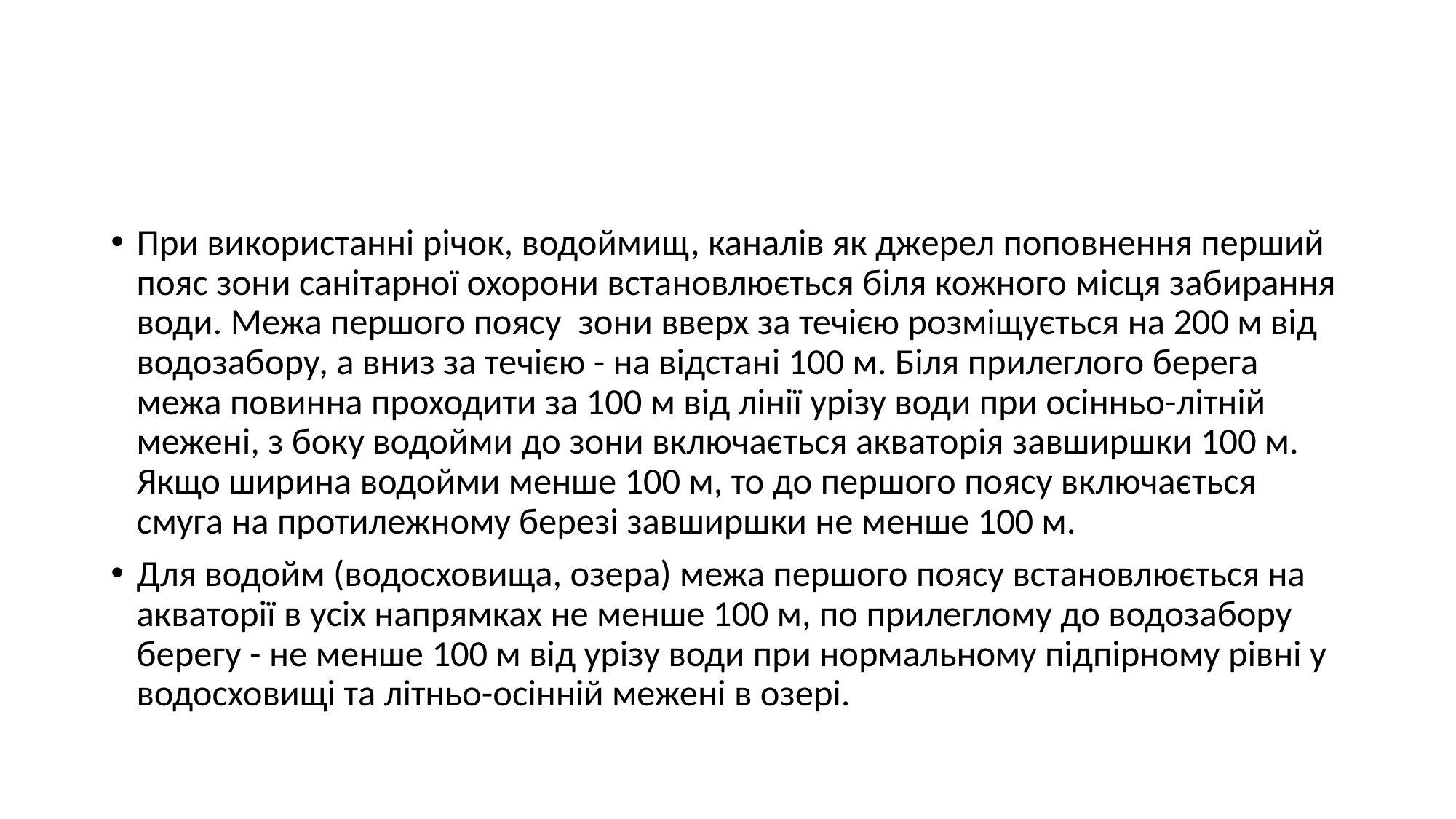

#
При використанні річок, водоймищ, каналів як джерел поповнення перший пояс зони санітарної охорони встановлюється біля кожного місця забирання води. Межа першого поясу  зони вверх за течією розміщується на 200 м від водозабору, а вниз за течією - на відстані 100 м. Біля прилеглого берега межа повинна проходити за 100 м від лінії урізу води при осінньо-літній межені, з боку водойми до зони включається акваторія завширшки 100 м. Якщо ширина водойми менше 100 м, то до пер­шого поясу включається смуга на протилежному березі завширшки не менше 100 м.
Для водойм (водосховища, озера) межа першого поясу встановлюється на акваторії в усіх напрямках не менше 100 м, по прилеглому до водозабору берегу - не менше 100 м від урізу води при нормальному підпірному рівні у водосховищі та літньо-осінній межені в озері.